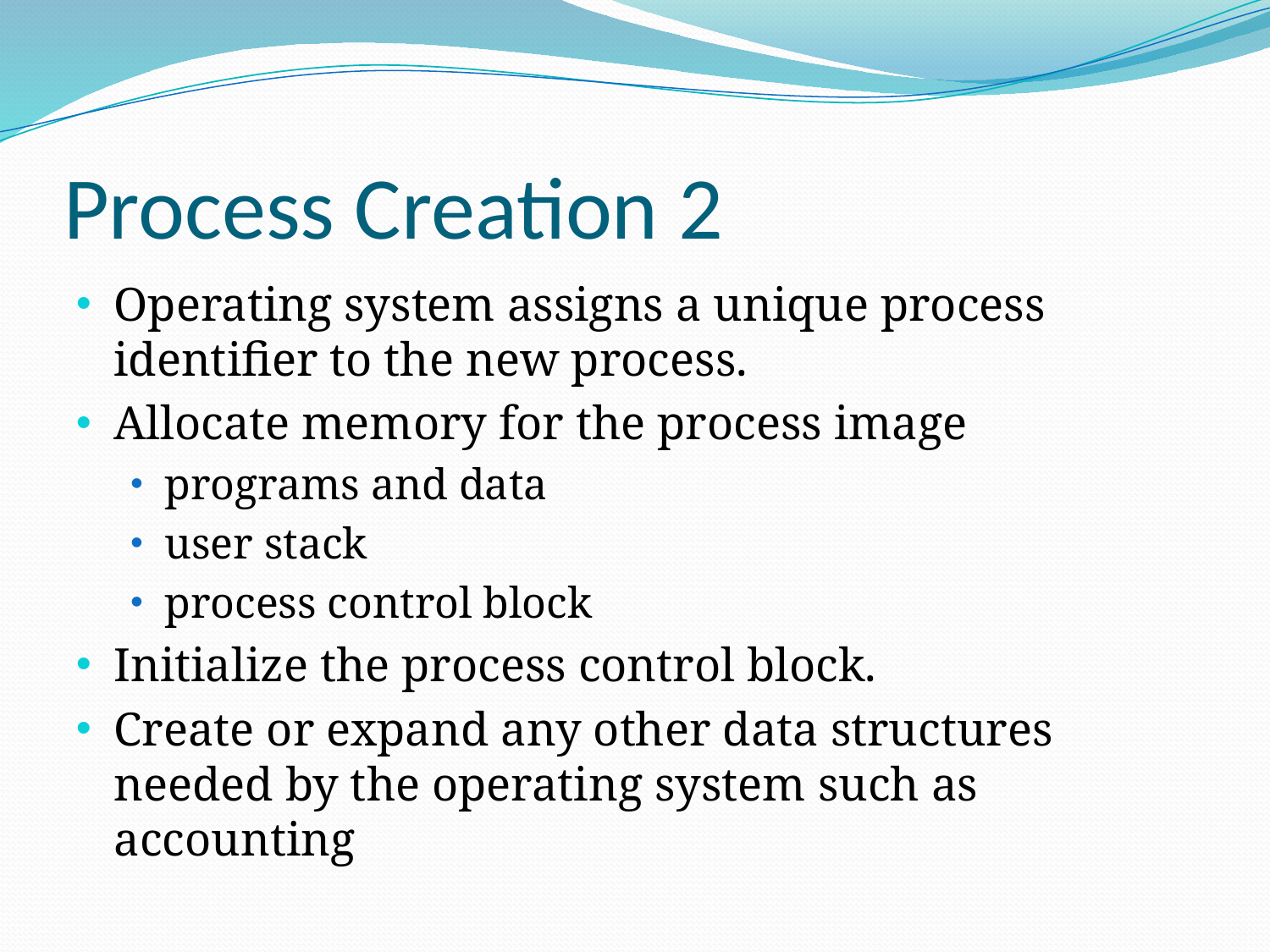

# Process Creation 2
Operating system assigns a unique process identifier to the new process.
Allocate memory for the process image
programs and data
user stack
process control block
Initialize the process control block.
Create or expand any other data structures needed by the operating system such as accounting